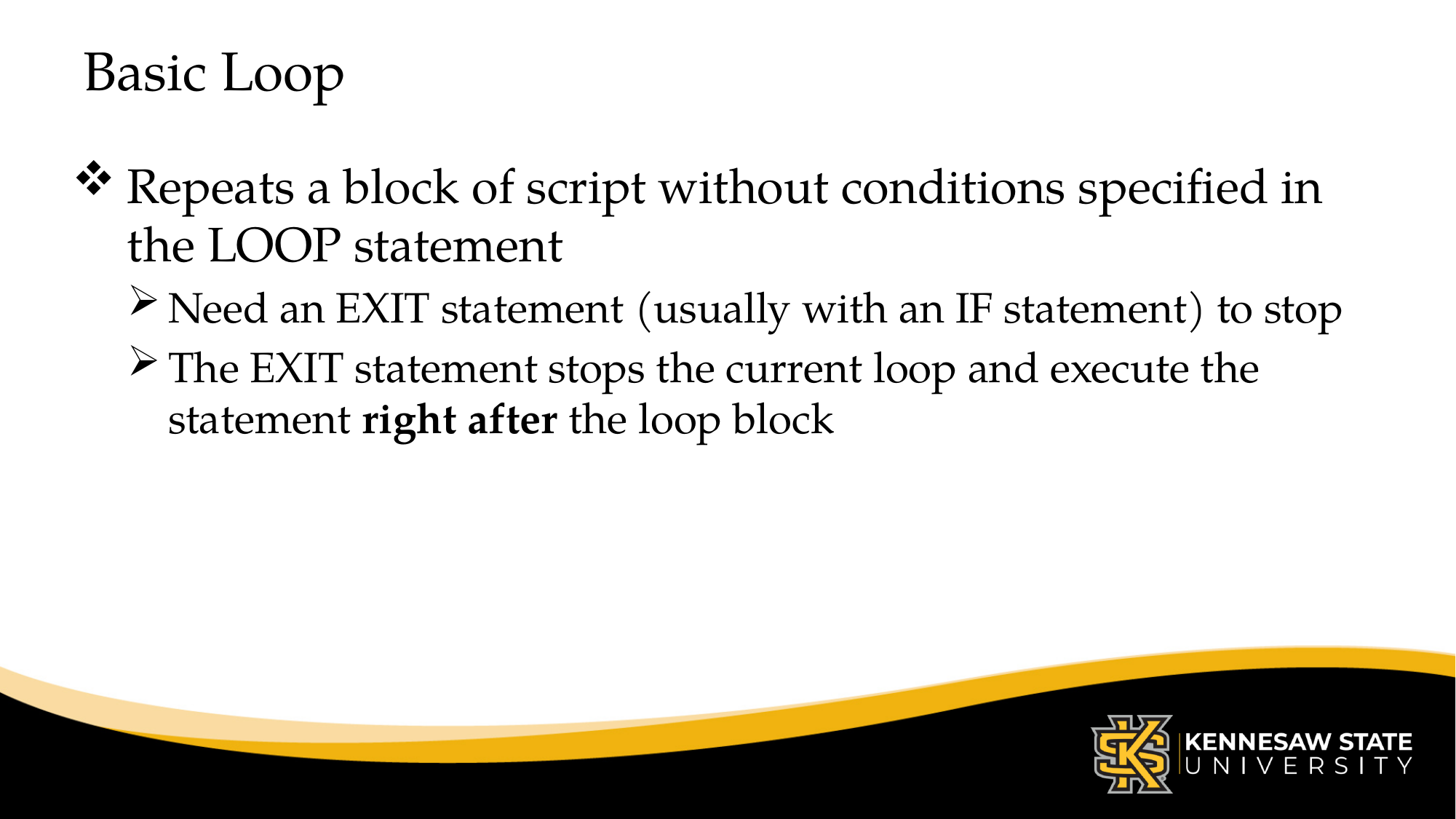

# Basic Loop
Repeats a block of script without conditions specified in the LOOP statement
Need an EXIT statement (usually with an IF statement) to stop
The EXIT statement stops the current loop and execute the statement right after the loop block